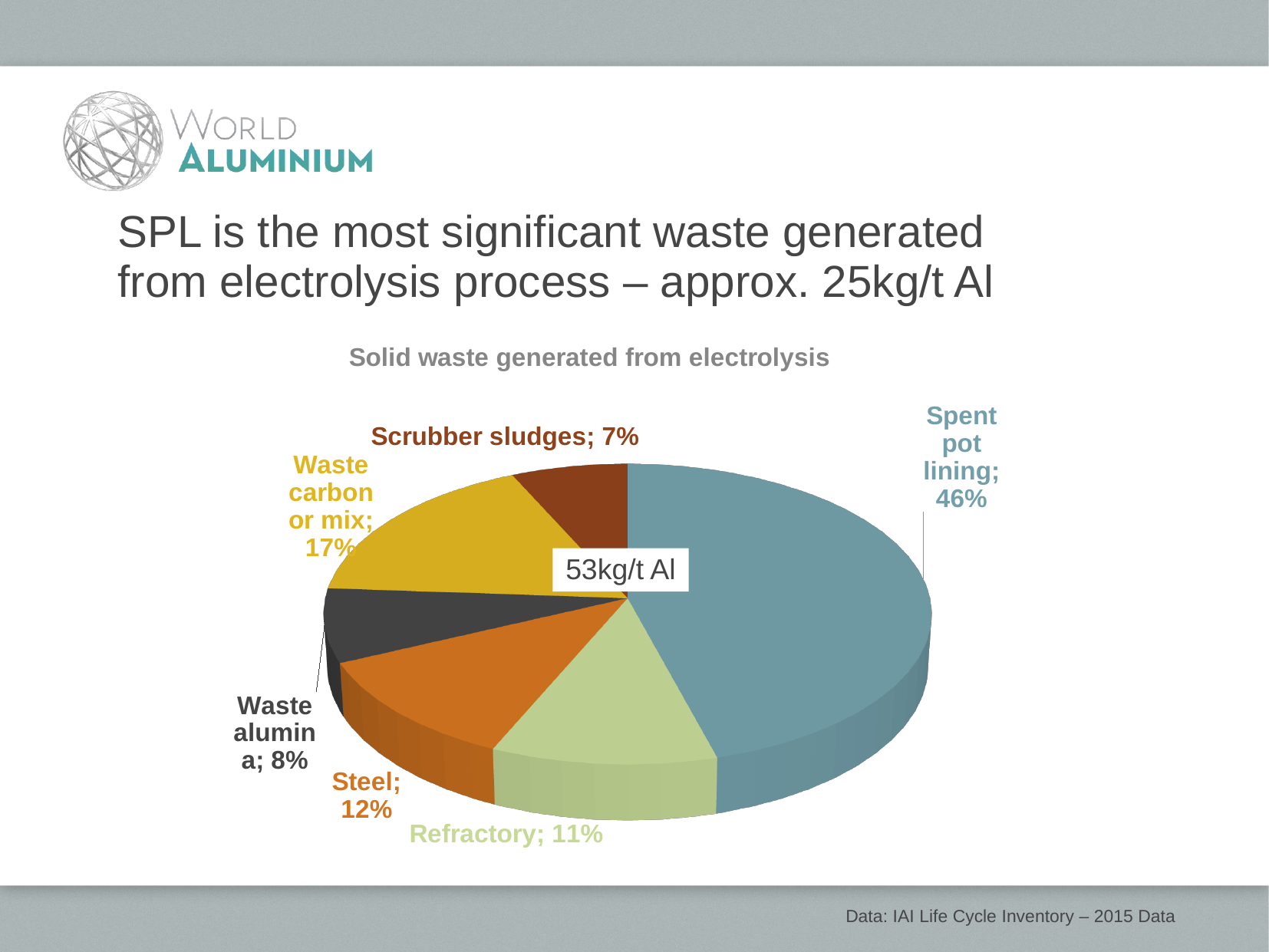

SPL is the most significant waste generated from electrolysis process – approx. 25kg/t Al

[unsupported chart]

53kg/t Al
Data: IAI Life Cycle Inventory – 2015 Data